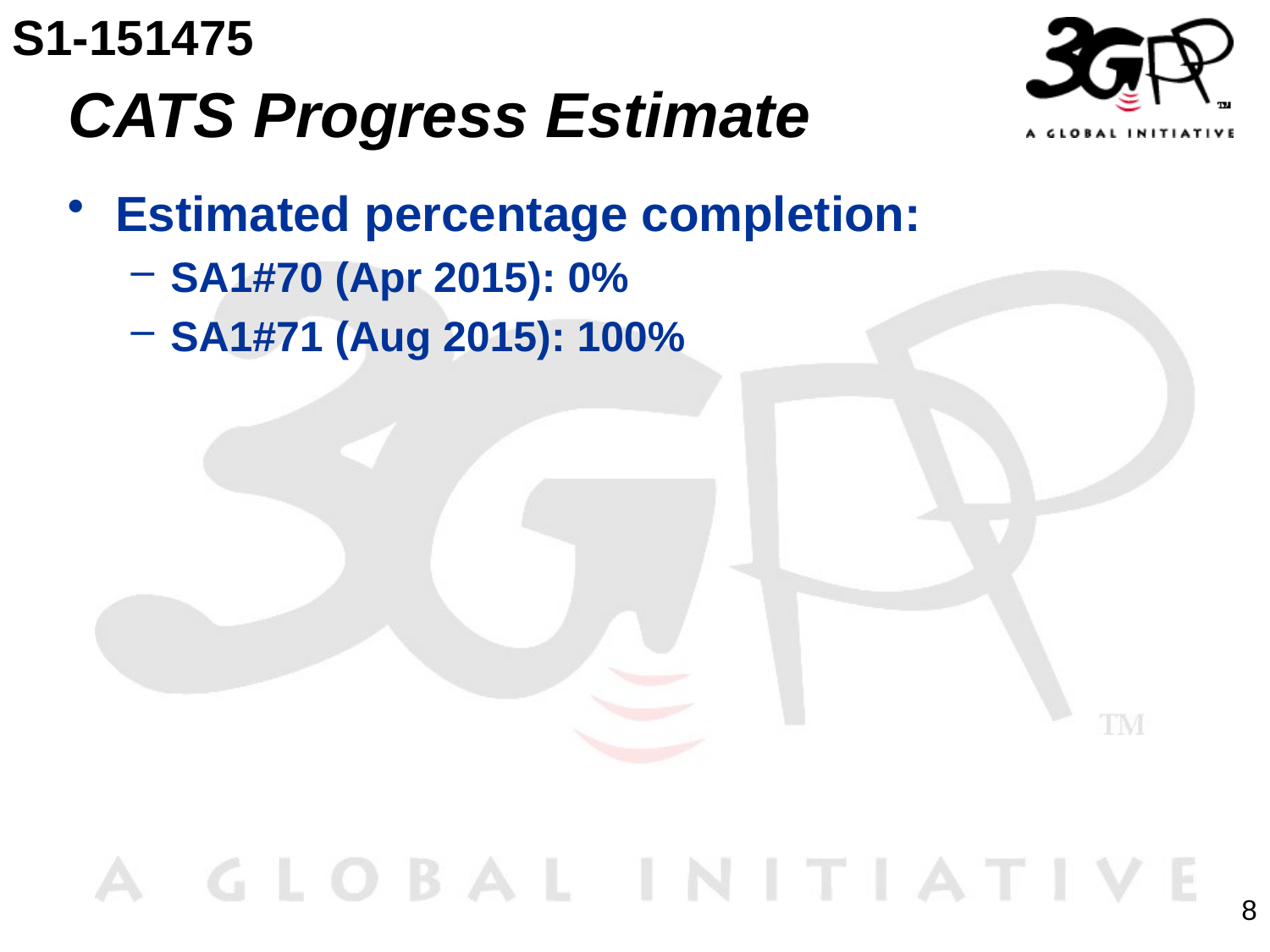

S1-151475
# CATS Progress Estimate
Estimated percentage completion:
SA1#70 (Apr 2015): 0%
SA1#71 (Aug 2015): 100%
8